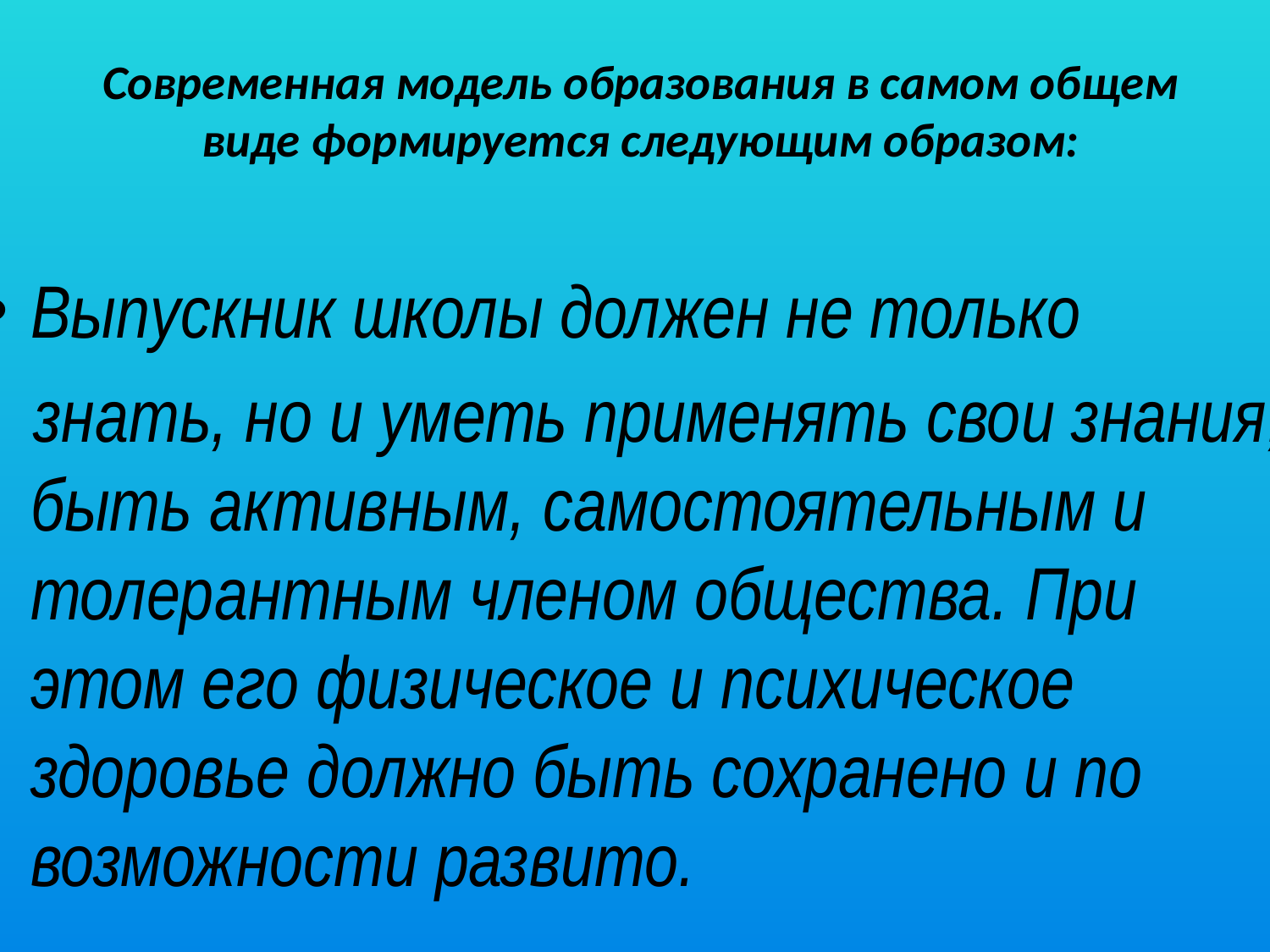

# Современная модель образования в самом общем виде формируется следующим образом:
Выпускник школы должен не только
   знать, но и уметь применять свои знания, быть активным, самостоятельным и толерантным членом общества. При этом его физическое и психическое здоровье должно быть сохранено и по возможности развито.